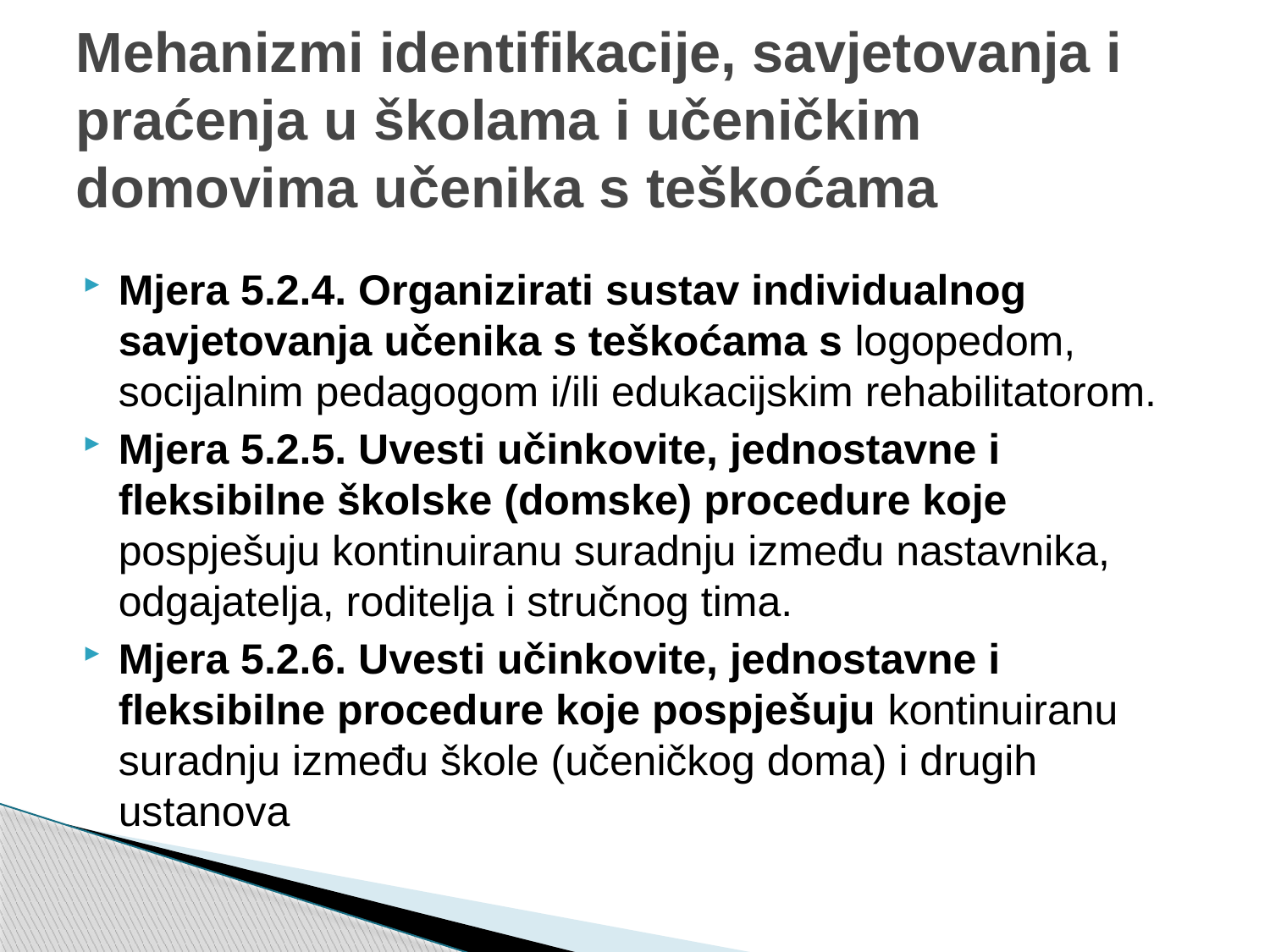

# Mehanizmi identifikacije, savjetovanja i praćenja u školama i učeničkim domovima učenika s teškoćama
Mjera 5.2.4. Organizirati sustav individualnog savjetovanja učenika s teškoćama s logopedom, socijalnim pedagogom i/ili edukacijskim rehabilitatorom.
Mjera 5.2.5. Uvesti učinkovite, jednostavne i fleksibilne školske (domske) procedure koje pospješuju kontinuiranu suradnju između nastavnika, odgajatelja, roditelja i stručnog tima.
Mjera 5.2.6. Uvesti učinkovite, jednostavne i fleksibilne procedure koje pospješuju kontinuiranu suradnju između škole (učeničkog doma) i drugih ustanova